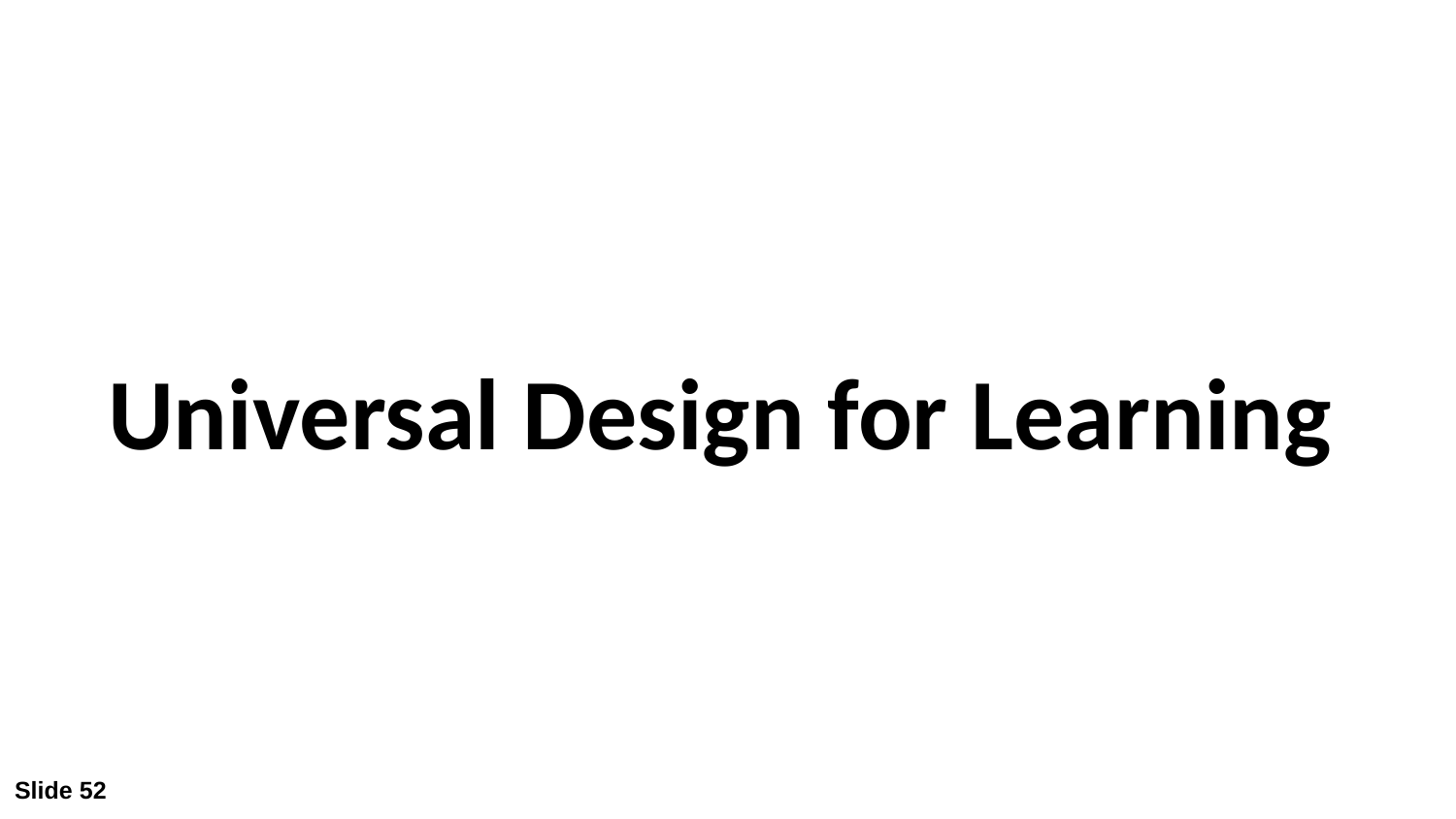

# Universal Design for Learning
Slide 52